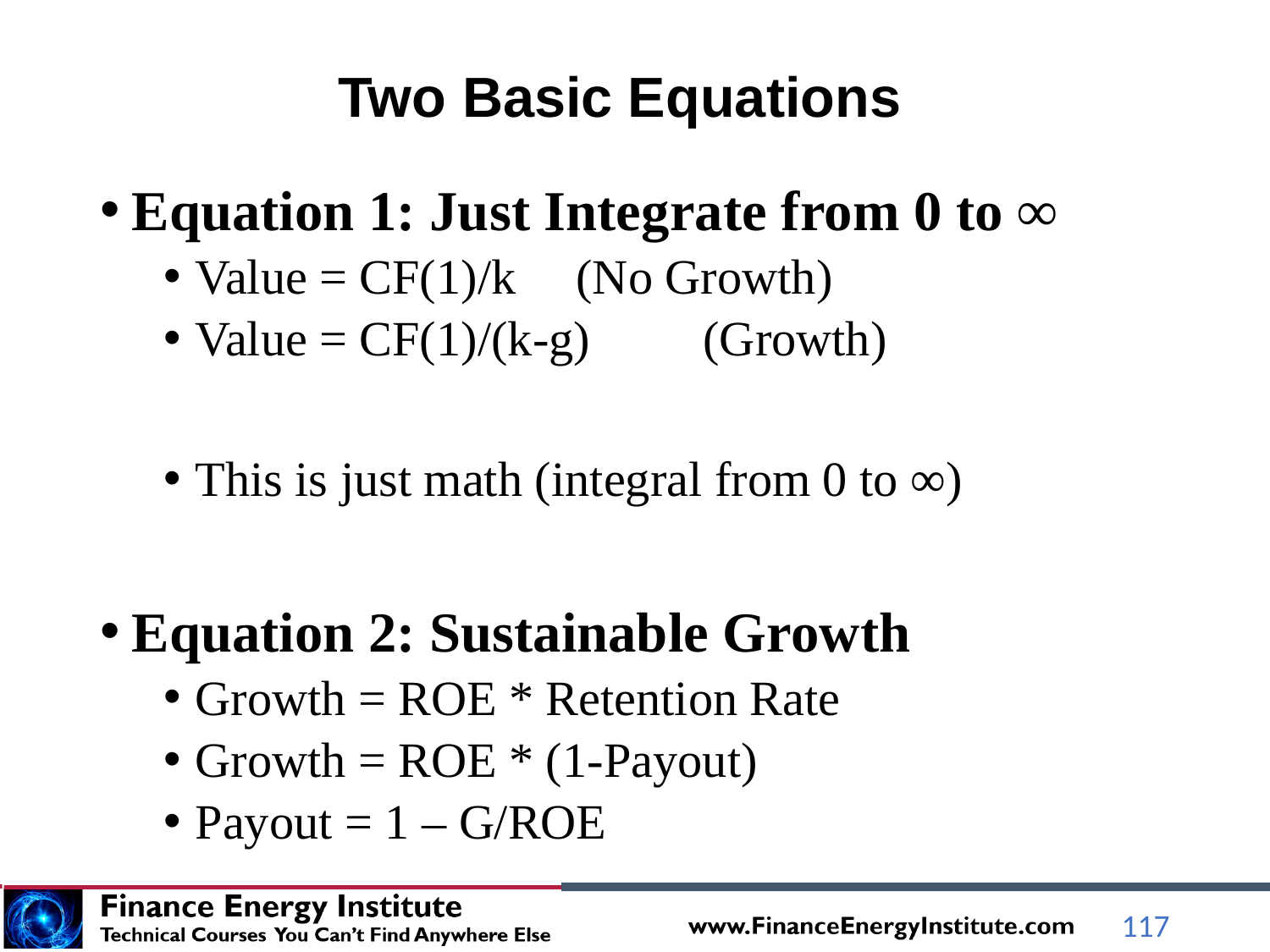

# Two Basic Equations
Equation 1: Just Integrate from 0 to ∞
Value = CF(1)/k	(No Growth)
Value = CF(1)/(k-g)	(Growth)

This is just math (integral from 0 to ∞)

Equation 2: Sustainable Growth
Growth = ROE * Retention Rate
Growth = ROE * (1-Payout)
Payout = 1 – G/ROE
117